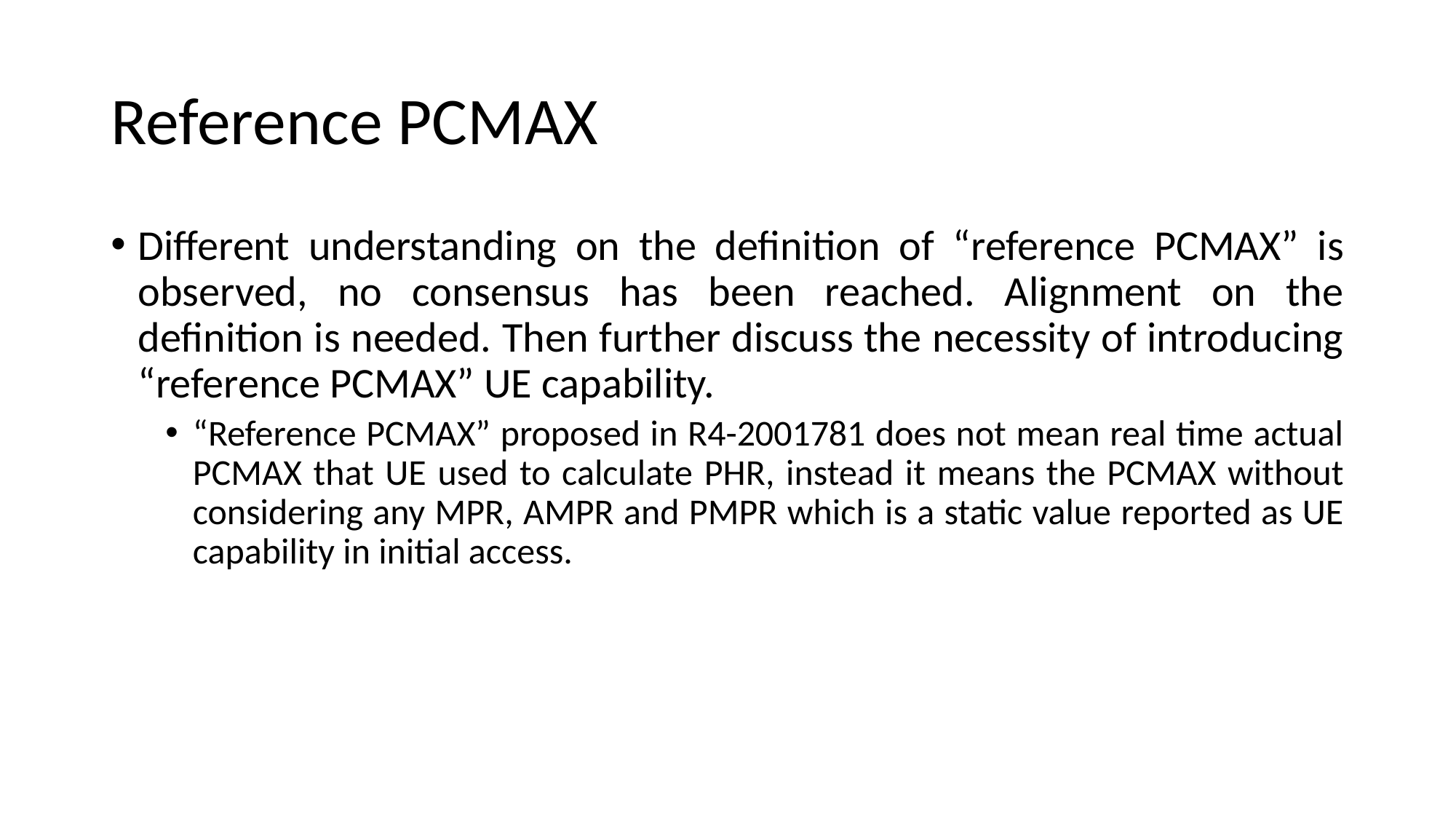

# Reference PCMAX
Different understanding on the definition of “reference PCMAX” is observed, no consensus has been reached. Alignment on the definition is needed. Then further discuss the necessity of introducing “reference PCMAX” UE capability.
“Reference PCMAX” proposed in R4-2001781 does not mean real time actual PCMAX that UE used to calculate PHR, instead it means the PCMAX without considering any MPR, AMPR and PMPR which is a static value reported as UE capability in initial access.